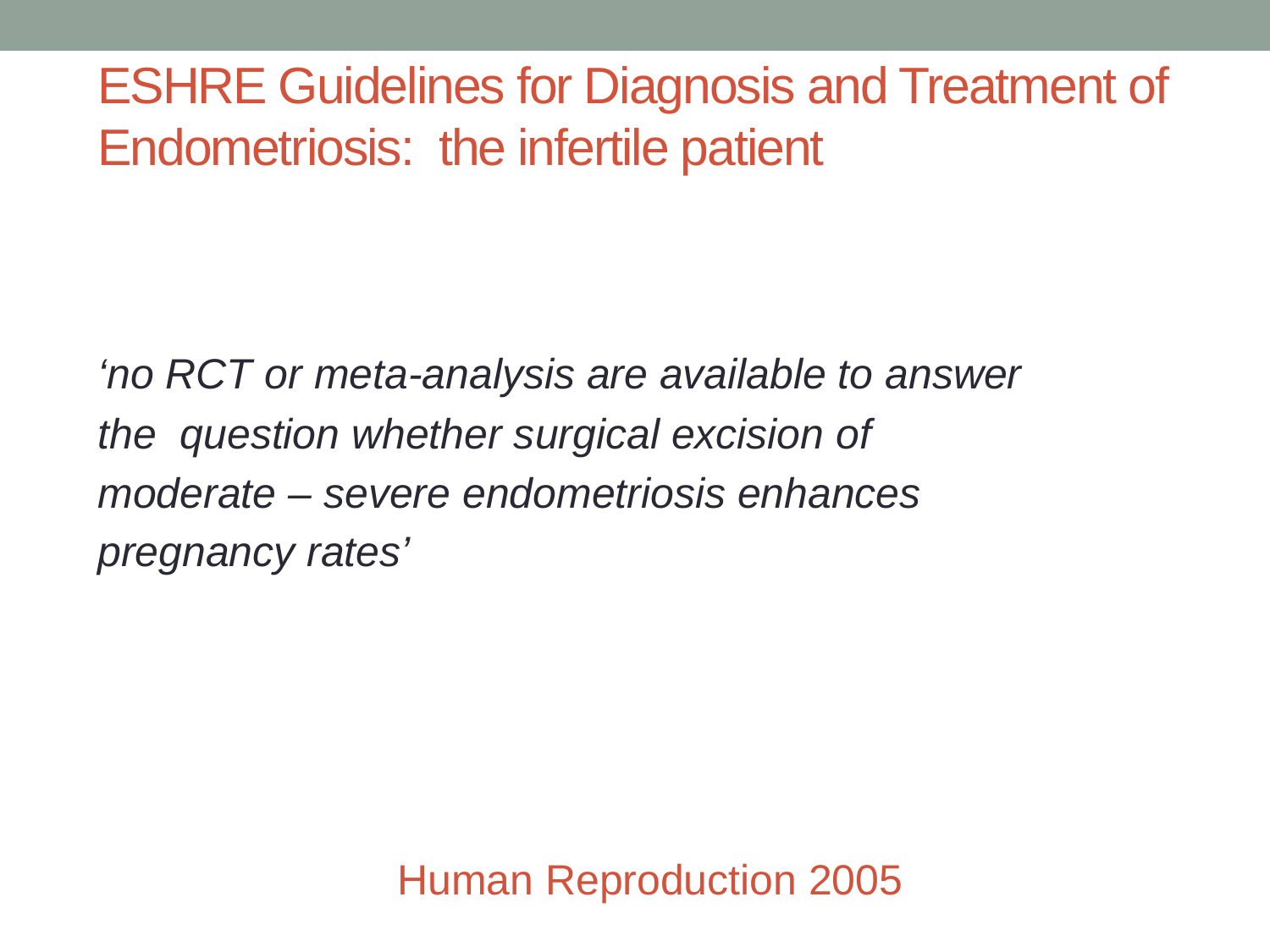

# ESHRE Guidelines for Diagnosis and Treatment of Endometriosis:  the infertile patient

‘no RCT or meta-analysis are available to answer
the  question whether surgical excision of
moderate – severe endometriosis enhances
pregnancy rates’

Human Reproduction 2005